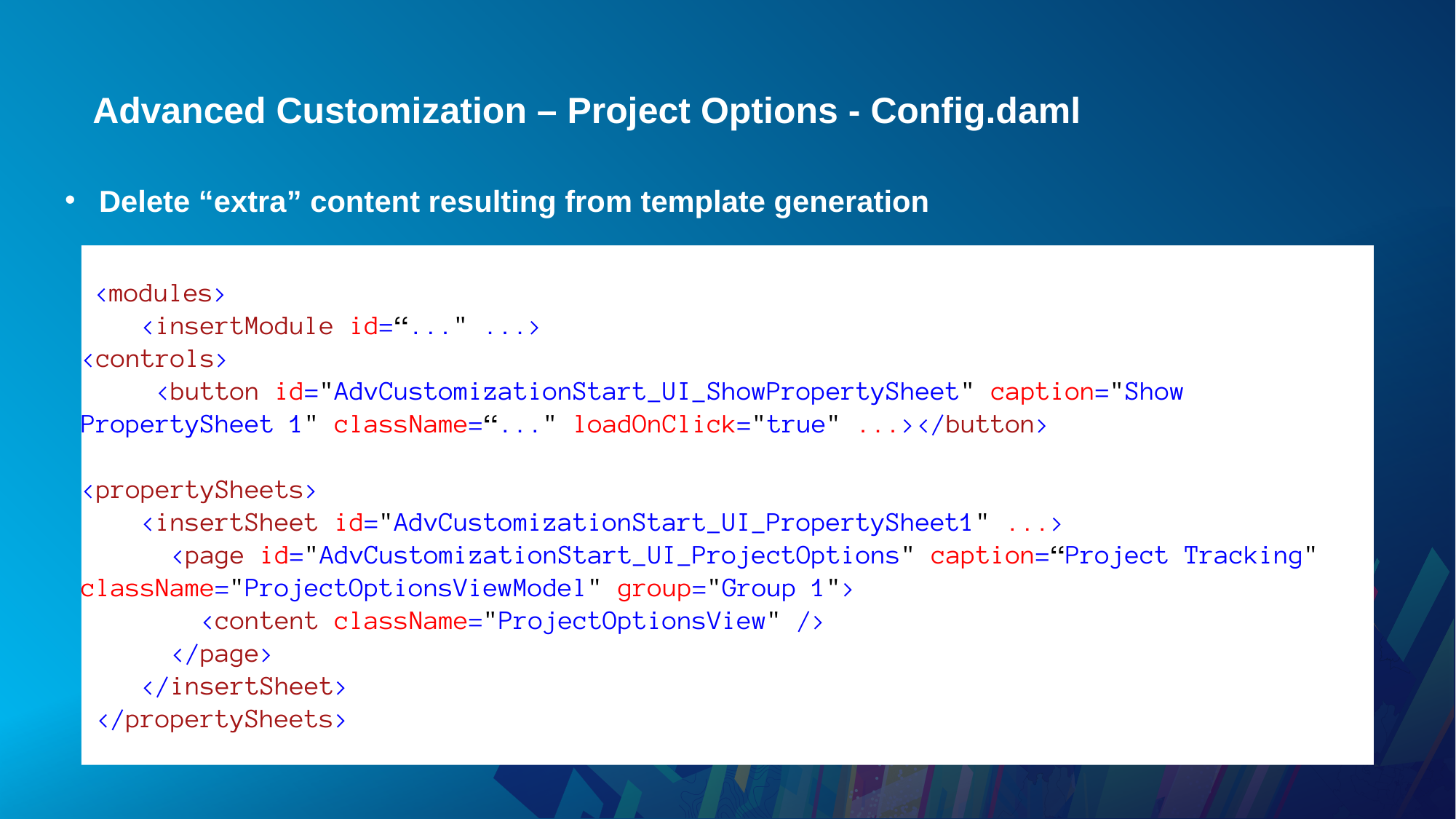

# Advanced Customization – Project Options - Config.daml

Delete “extra” content resulting from template generation

 <modules>
    <insertModule id=“..." ...>
<controls>
     <button id="AdvCustomizationStart_UI_ShowPropertySheet" caption="Show PropertySheet 1" className=“..." loadOnClick="true" ...></button>

<propertySheets>
    <insertSheet id="AdvCustomizationStart_UI_PropertySheet1" ...>
      <page id="AdvCustomizationStart_UI_ProjectOptions" caption=“Project Tracking" className="ProjectOptionsViewModel" group="Group 1">
        <content className="ProjectOptionsView" />
      </page>
    </insertSheet>
 </propertySheets>